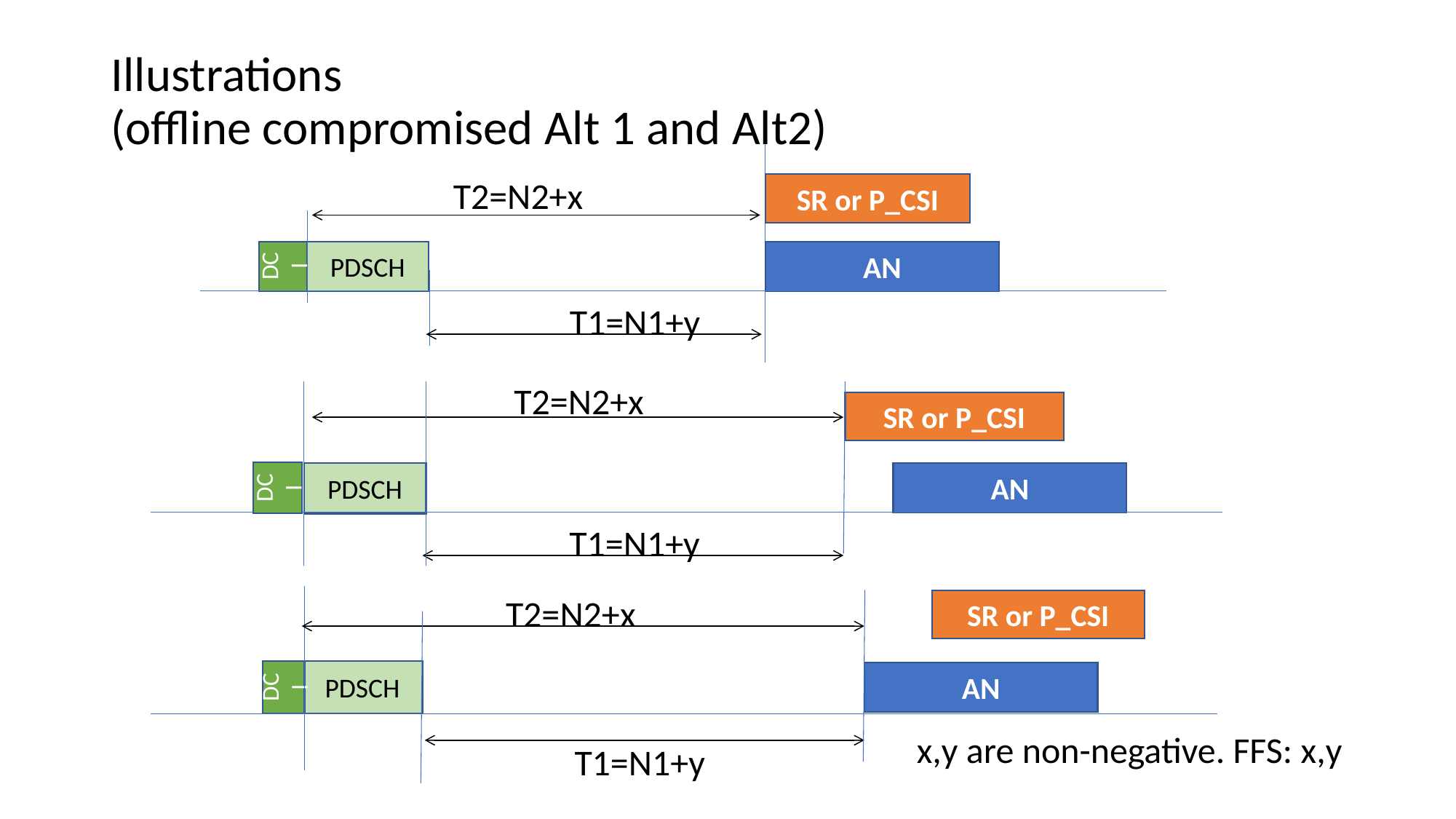

# Illustrations (offline compromised Alt 1 and Alt2)
T2=N2+x
SR or P_CSI
DCI
PDSCH
AN
T1=N1+y
T2=N2+x
SR or P_CSI
DCI
PDSCH
AN
T1=N1+y
T2=N2+x
SR or P_CSI
PDSCH
DCI
AN
x,y are non-negative. FFS: x,y
T1=N1+y